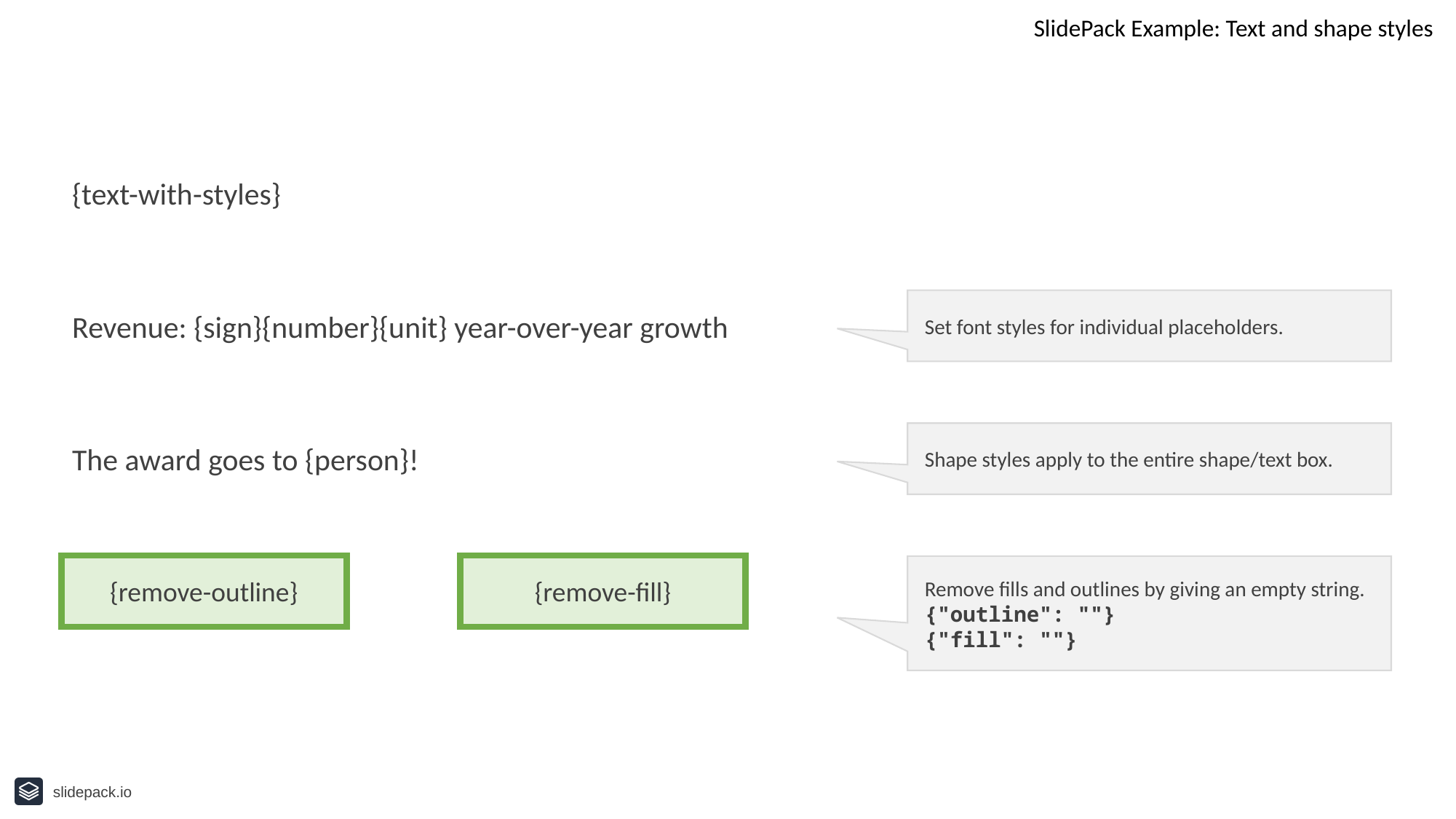

SlidePack Example: Text and shape styles
{text-with-styles}
Revenue: {sign}{number}{unit} year-over-year growth
Set font styles for individual placeholders.
The award goes to {person}!
Shape styles apply to the entire shape/text box.
{remove-outline}
{remove-fill}
Remove fills and outlines by giving an empty string.
{"outline": ""}
{"fill": ""}